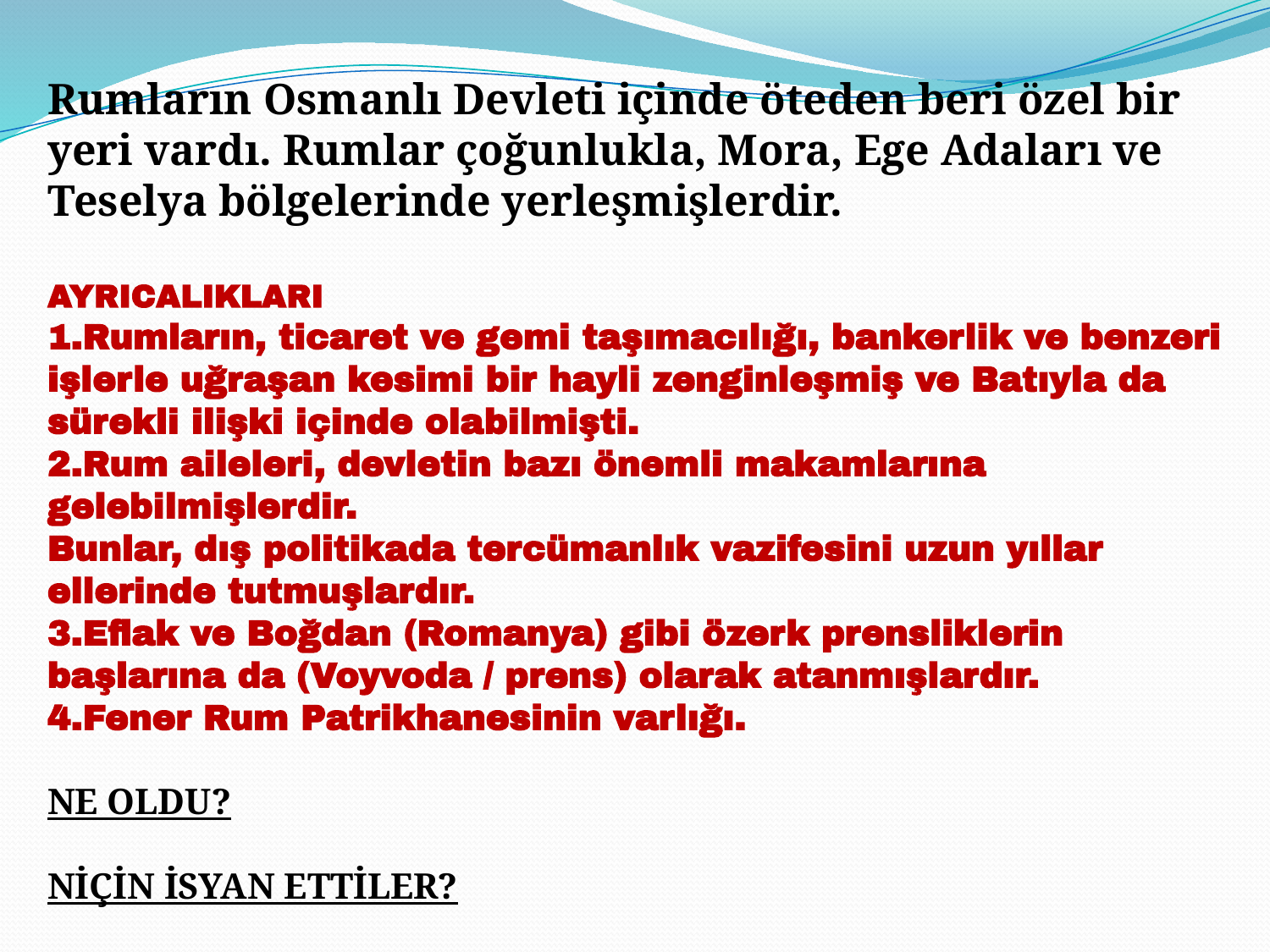

Rumların Osmanlı Devleti içinde öteden beri özel bir yeri vardı. Rumlar çoğunlukla, Mora, Ege Adaları ve Teselya bölgelerinde yerleşmişlerdir.

AYRICALIKLARI
1.Rumların, ticaret ve gemi taşımacılığı, bankerlik ve benzeri işlerle uğraşan kesimi bir hayli zenginleşmiş ve Batıyla da sürekli ilişki içinde olabilmişti.
2.Rum aileleri, devletin bazı önemli makamlarına gelebilmişlerdir.
Bunlar, dış politikada tercümanlık vazifesini uzun yıllar ellerinde tutmuşlardır.
3.Eflak ve Boğdan (Romanya) gibi özerk prensliklerin başlarına da (Voyvoda / prens) olarak atanmışlardır.
4.Fener Rum Patrikhanesinin varlığı.

NE OLDU?

NİÇİN İSYAN ETTİLER?